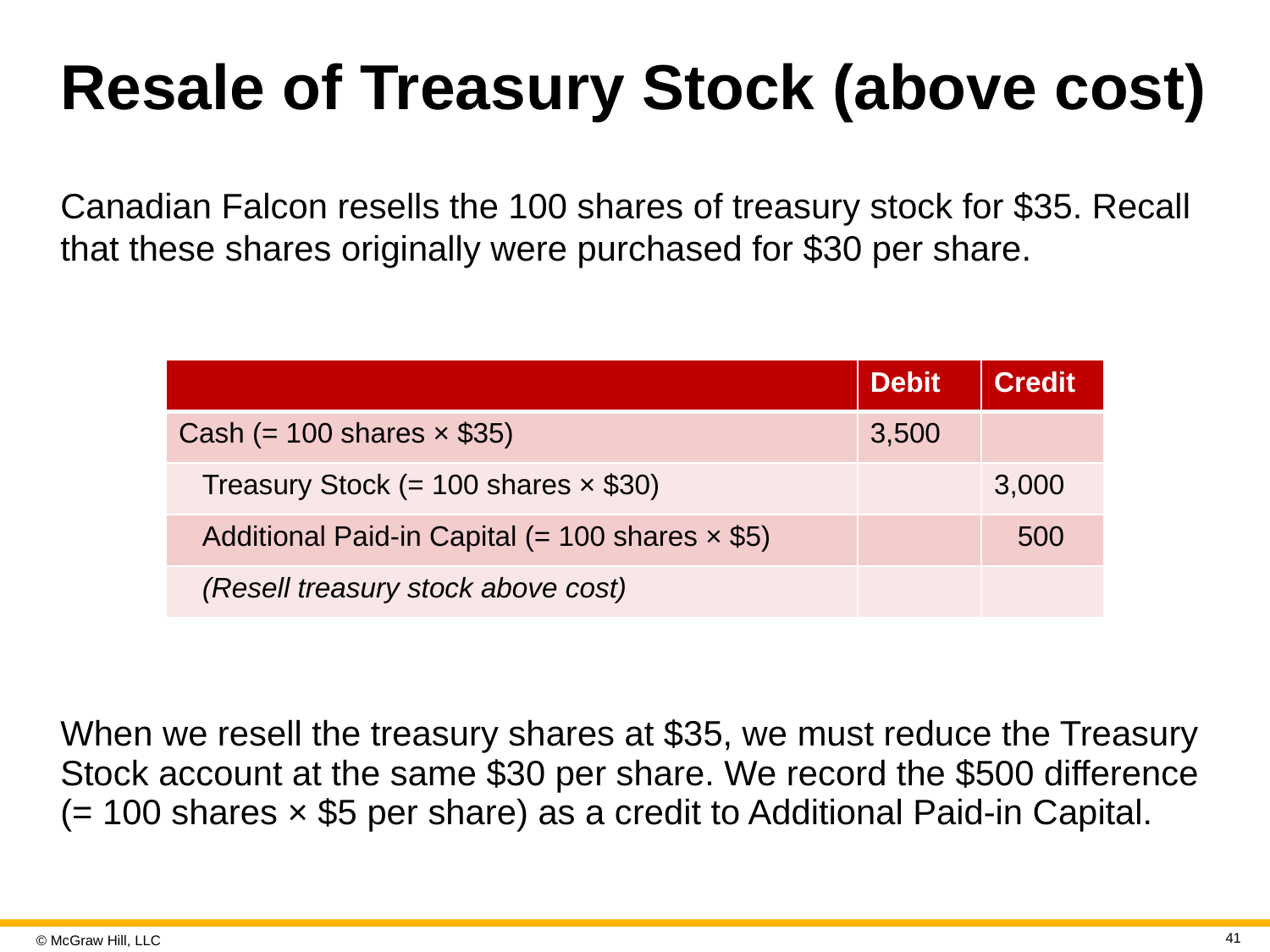

# Resale of Treasury Stock (above cost)
Canadian Falcon resells the 100 shares of treasury stock for $35. Recall that these shares originally were purchased for $30 per share.
|  | Debit | Credit |
| --- | --- | --- |
| Cash (= 100 shares × $35) | 3,500 |  |
| Treasury Stock (= 100 shares × $30) |  | 3,000 |
| Additional Paid-in Capital (= 100 shares × $5) |  | 500 |
| (Resell treasury stock above cost) |  |  |
When we resell the treasury shares at $35, we must reduce the Treasury Stock account at the same $30 per share. We record the $500 difference (= 100 shares × $5 per share) as a credit to Additional Paid-in Capital.
41